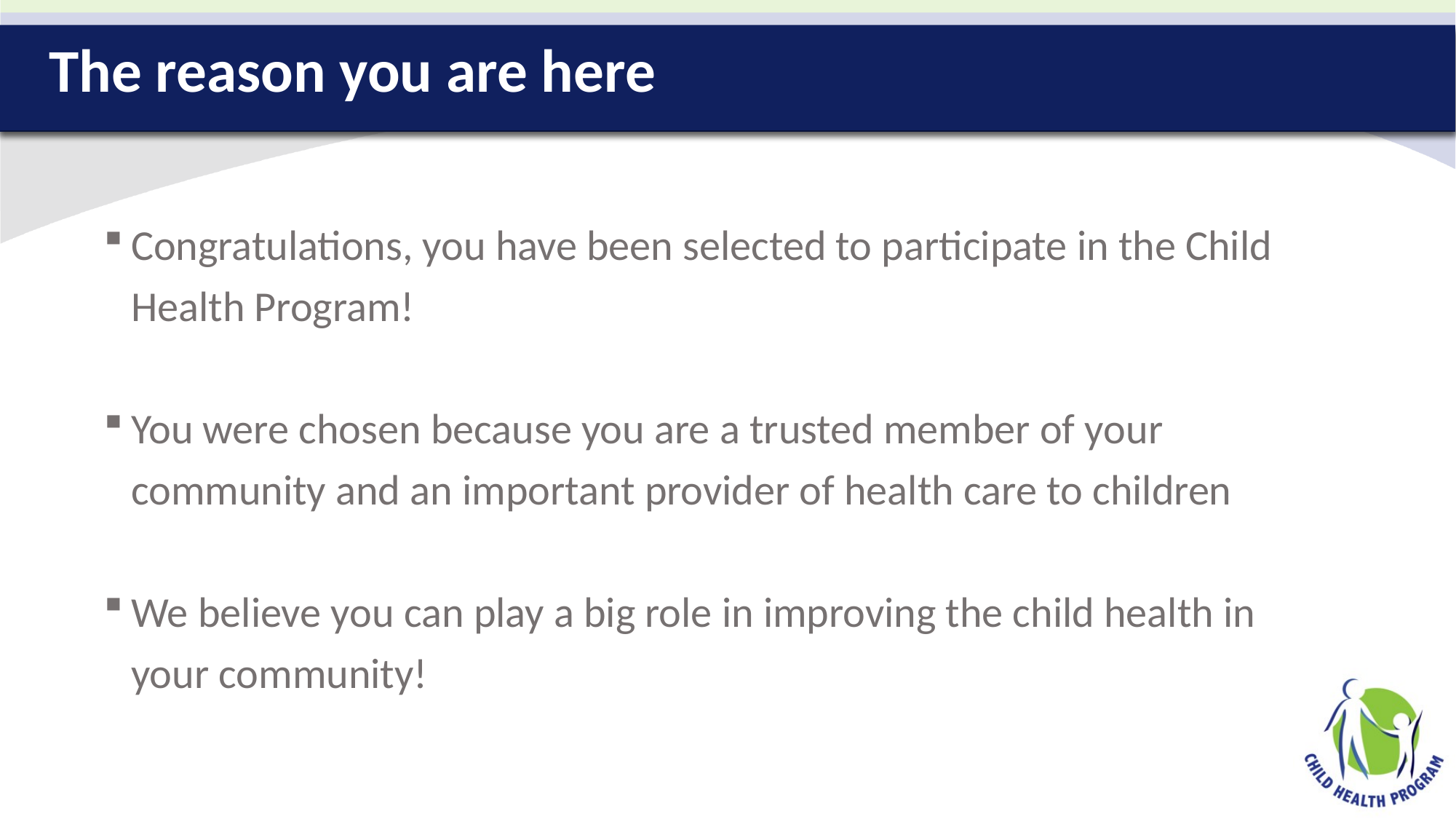

# The reason you are here
Congratulations, you have been selected to participate in the Child Health Program!

You were chosen because you are a trusted member of your community and an important provider of health care to children

We believe you can play a big role in improving the child health in your community!